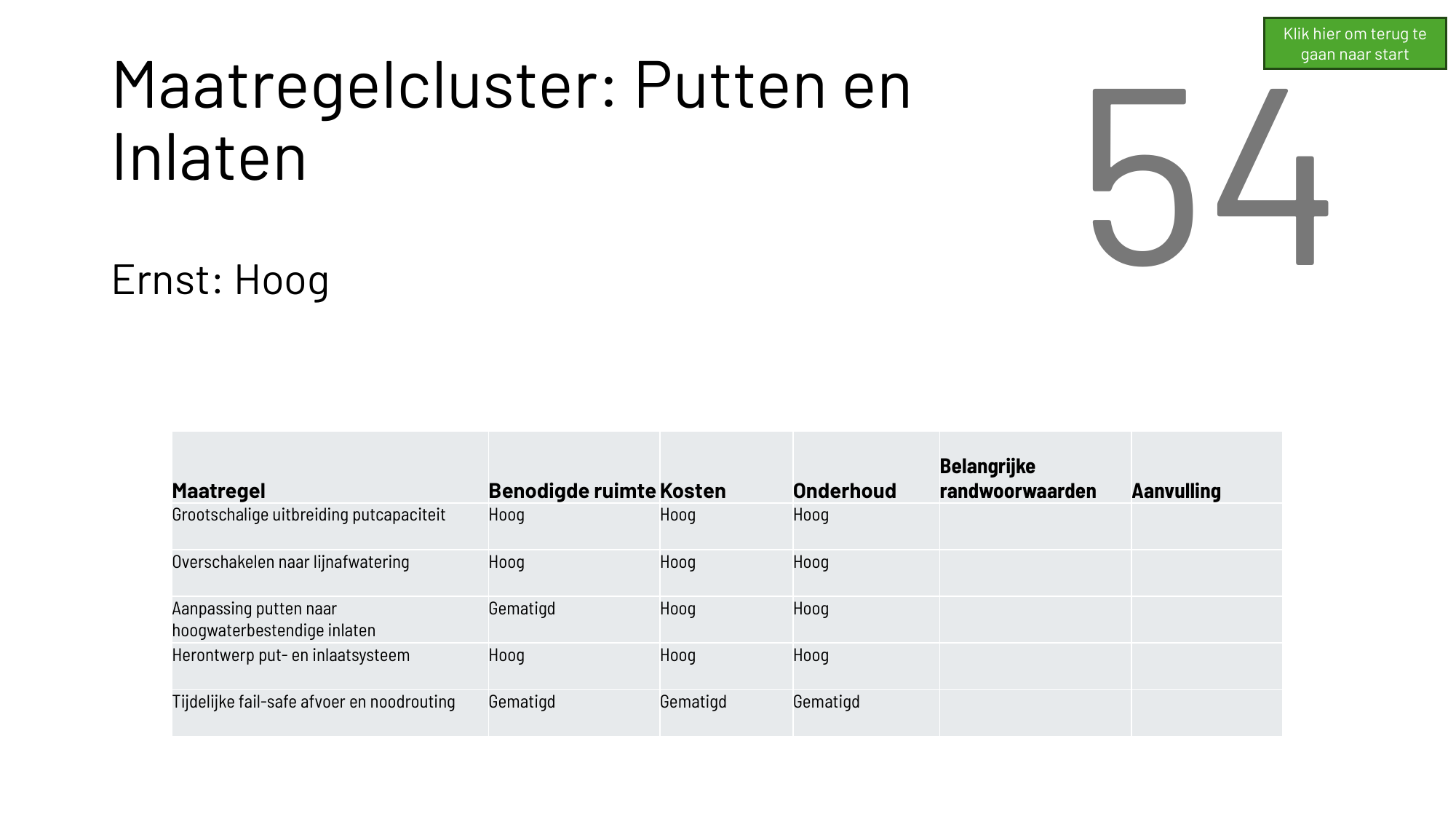

Klik hier om terug te gaan naar start
# Maatregelcluster: Putten en Inlaten
54
Ernst: Hoog
| Maatregel | Benodigde ruimte | Kosten | Onderhoud | Belangrijke randwoorwaarden | Aanvulling |
| --- | --- | --- | --- | --- | --- |
| Grootschalige uitbreiding putcapaciteit | Hoog | Hoog | Hoog |  |  |
| Overschakelen naar lijnafwatering | Hoog | Hoog | Hoog |  |  |
| Aanpassing putten naar hoogwaterbestendige inlaten | Gematigd | Hoog | Hoog |  |  |
| Herontwerp put- en inlaatsysteem | Hoog | Hoog | Hoog |  |  |
| Tijdelijke fail-safe afvoer en noodrouting | Gematigd | Gematigd | Gematigd |  |  |